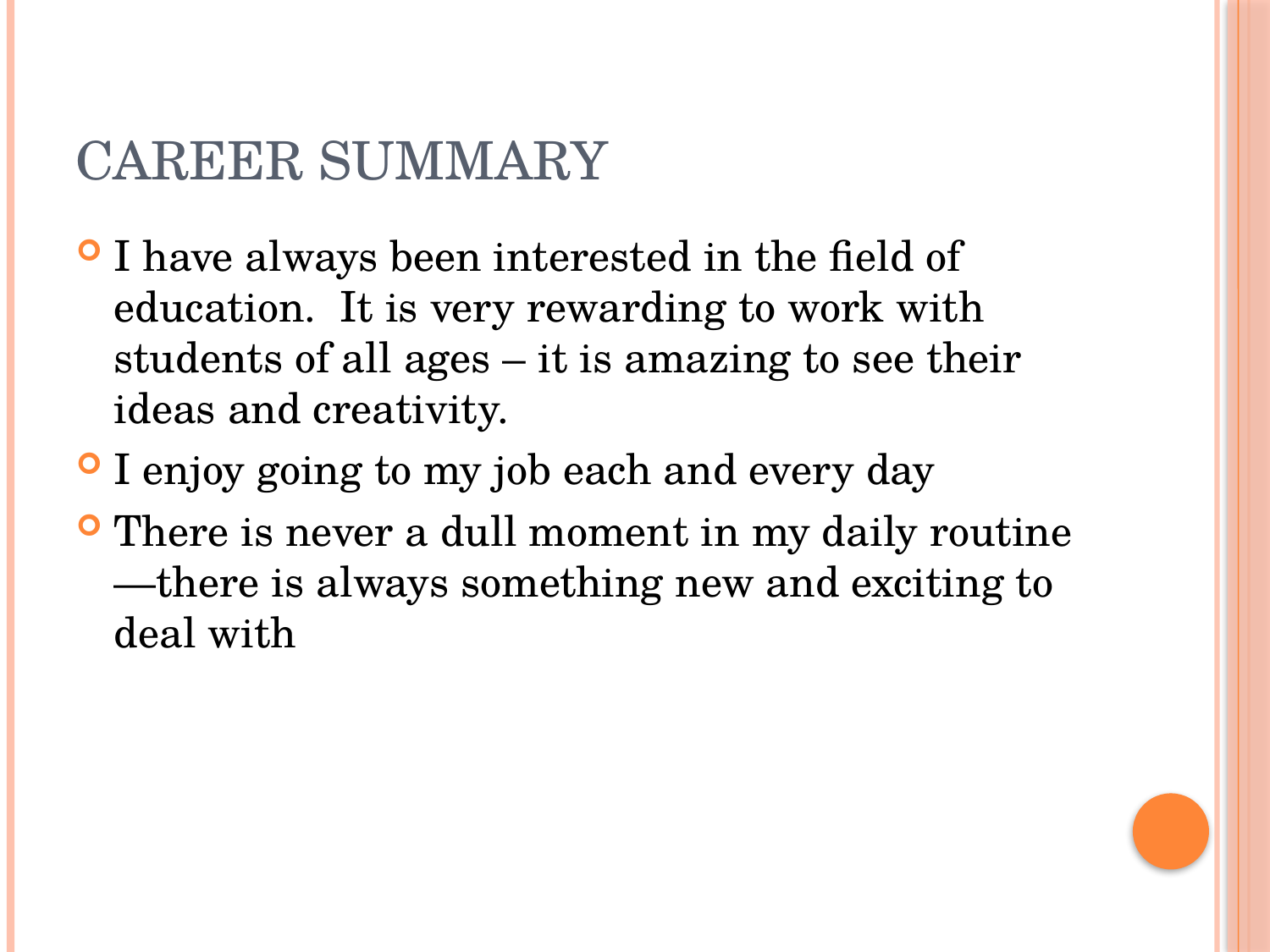

# Career summary
I have always been interested in the field of education.  It is very rewarding to work with students of all ages – it is amazing to see their ideas and creativity.
I enjoy going to my job each and every day
There is never a dull moment in my daily routine—there is always something new and exciting to deal with